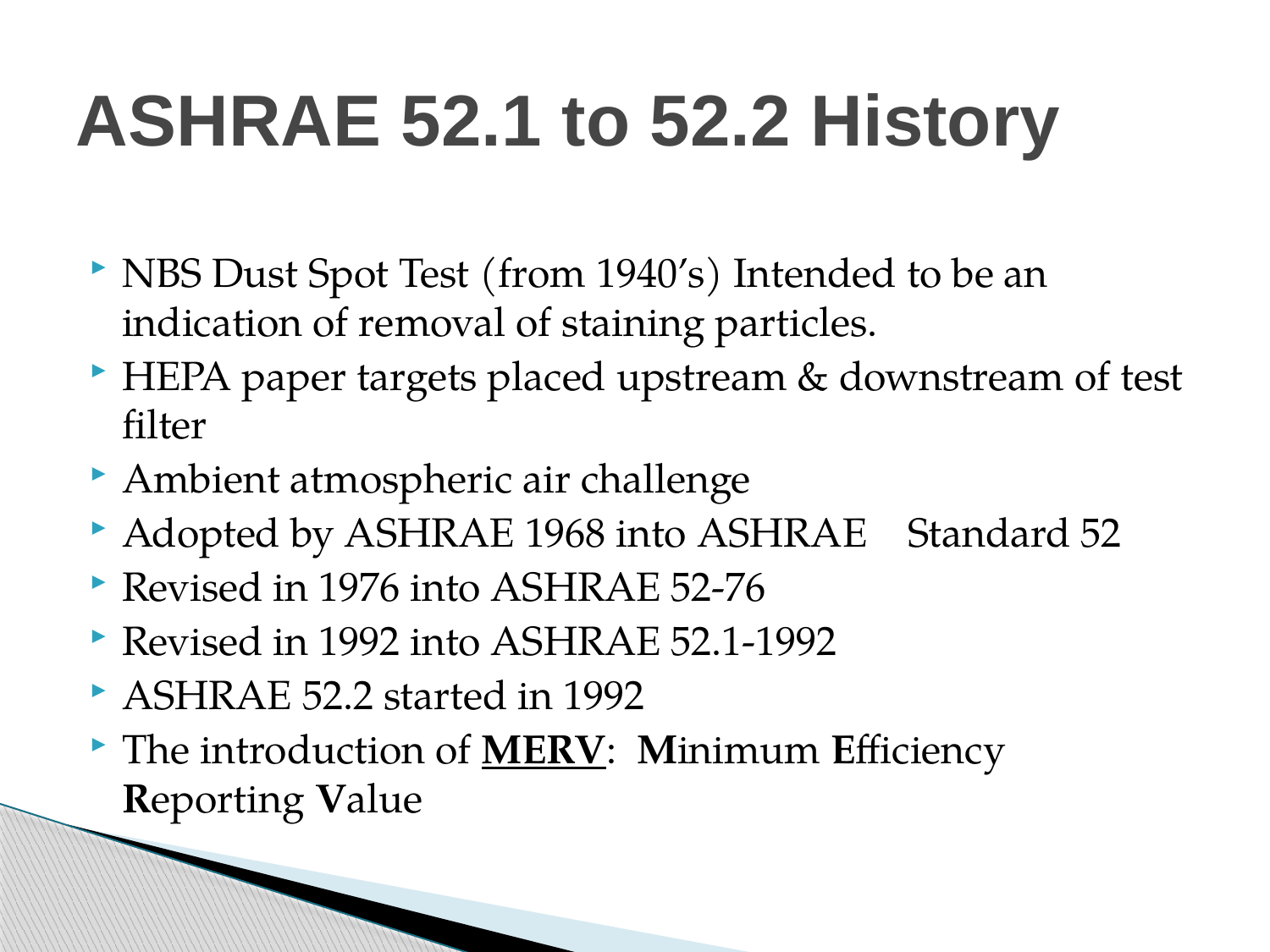

# ASHRAE 52.1 to 52.2 History

NBS Dust Spot Test (from 1940’s) Intended to be an indication of removal of staining particles.
HEPA paper targets placed upstream & downstream of test filter
Ambient atmospheric air challenge
Adopted by ASHRAE 1968 into ASHRAE    Standard 52
Revised in 1976 into ASHRAE 52-76
Revised in 1992 into ASHRAE 52.1-1992
ASHRAE 52.2 started in 1992
The introduction of MERV:  Minimum Efficiency Reporting Value